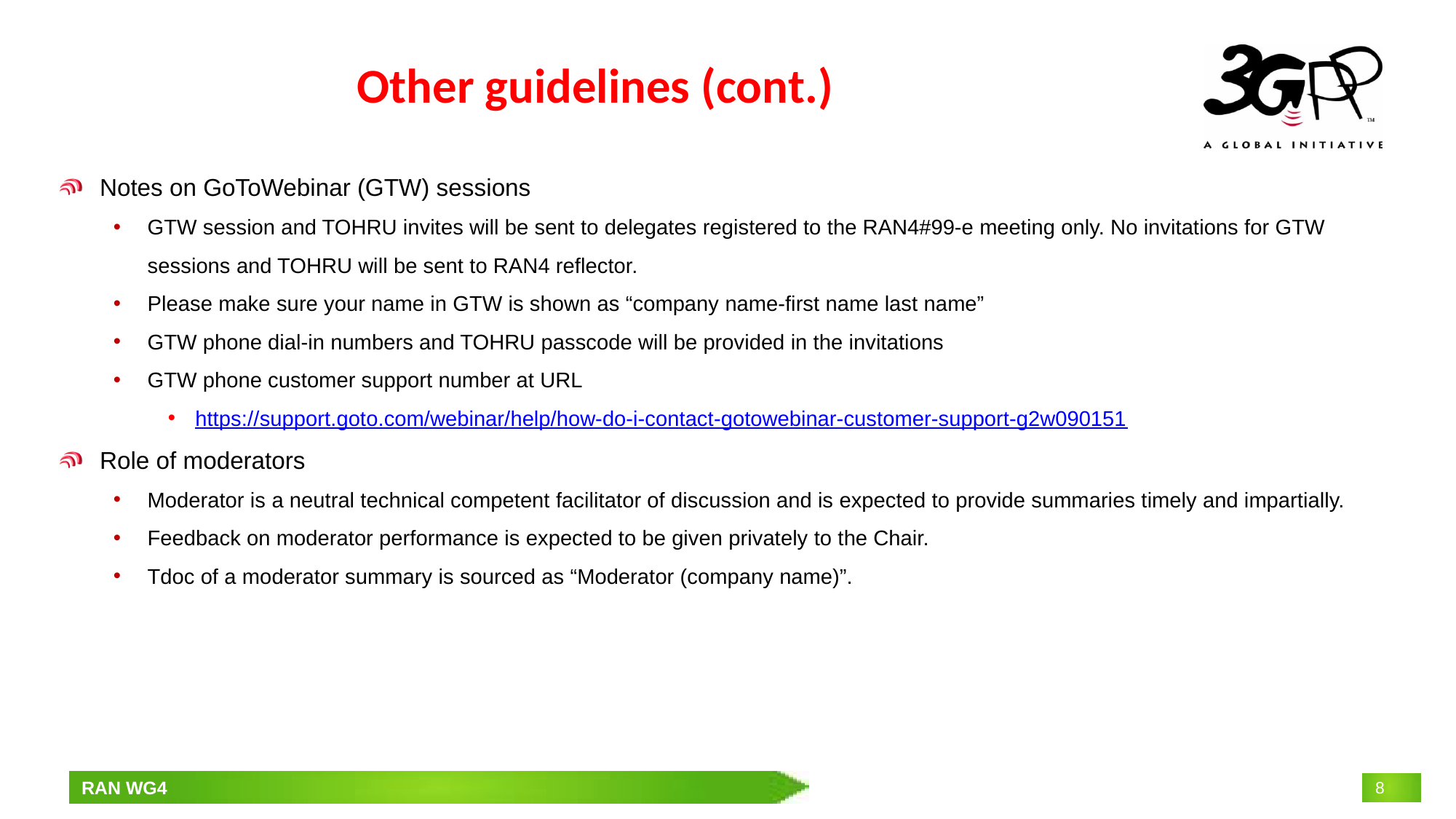

# Other guidelines (cont.)
Notes on GoToWebinar (GTW) sessions
GTW session and TOHRU invites will be sent to delegates registered to the RAN4#99-e meeting only. No invitations for GTW sessions and TOHRU will be sent to RAN4 reflector.
Please make sure your name in GTW is shown as “company name-first name last name”
GTW phone dial-in numbers and TOHRU passcode will be provided in the invitations
GTW phone customer support number at URL
https://support.goto.com/webinar/help/how-do-i-contact-gotowebinar-customer-support-g2w090151
Role of moderators
Moderator is a neutral technical competent facilitator of discussion and is expected to provide summaries timely and impartially.
Feedback on moderator performance is expected to be given privately to the Chair.
Tdoc of a moderator summary is sourced as “Moderator (company name)”.